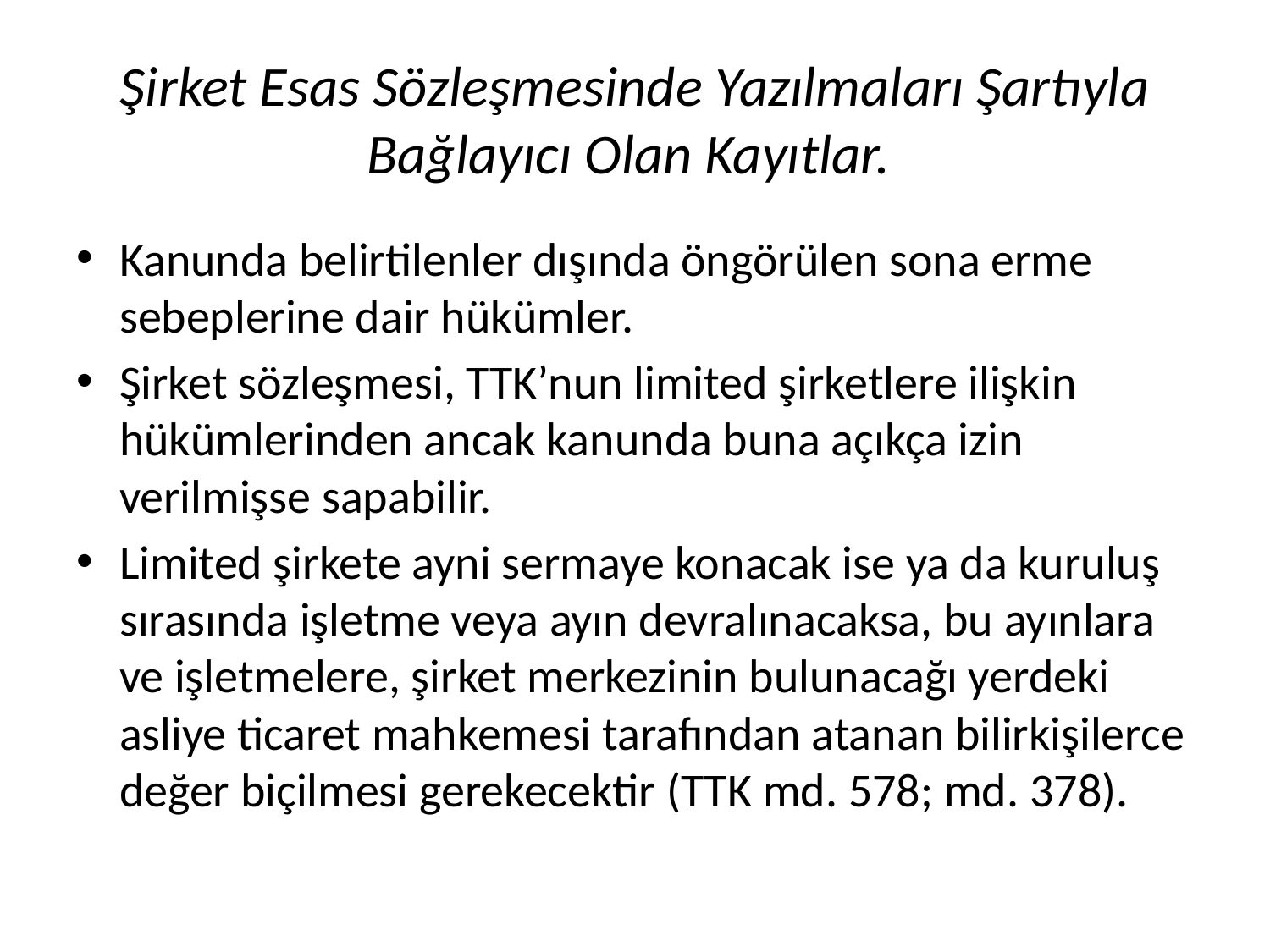

# Şirket Esas Sözleşmesinde Yazılmaları Şartıyla Bağlayıcı Olan Kayıtlar.
Kanunda belirtilenler dışında öngörülen sona erme sebeplerine dair hükümler.
Şirket sözleşmesi, TTK’nun limited şirketlere ilişkin hükümlerinden ancak kanunda buna açıkça izin verilmişse sapabilir.
Limited şirkete ayni sermaye konacak ise ya da kuruluş sırasında işletme veya ayın devralınacaksa, bu ayınlara ve işletmelere, şirket merkezinin bulunacağı yerdeki asliye ticaret mahkemesi tarafından atanan bilirkişilerce değer biçilmesi gerekecektir (TTK md. 578; md. 378).